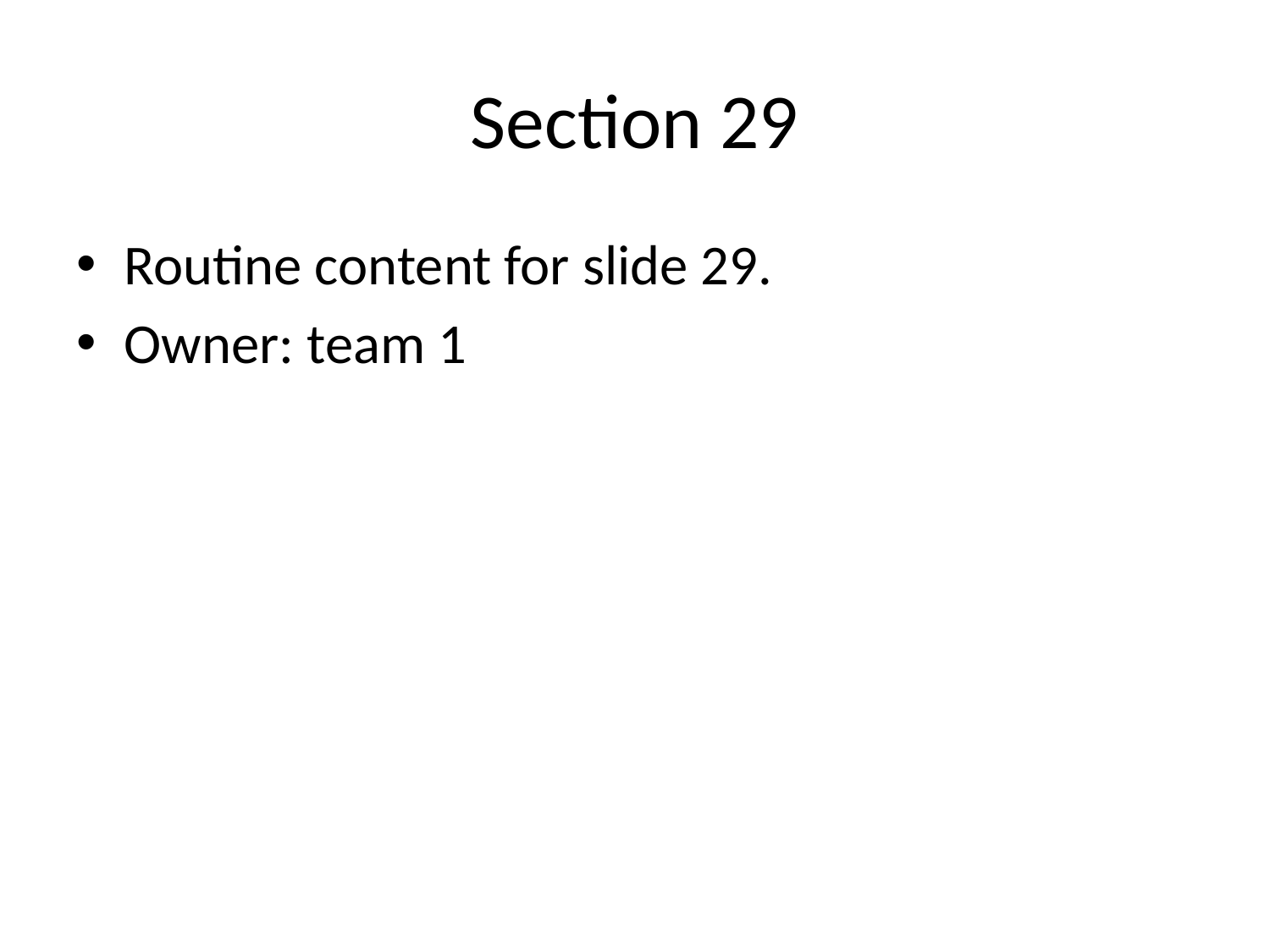

# Section 29
Routine content for slide 29.
Owner: team 1